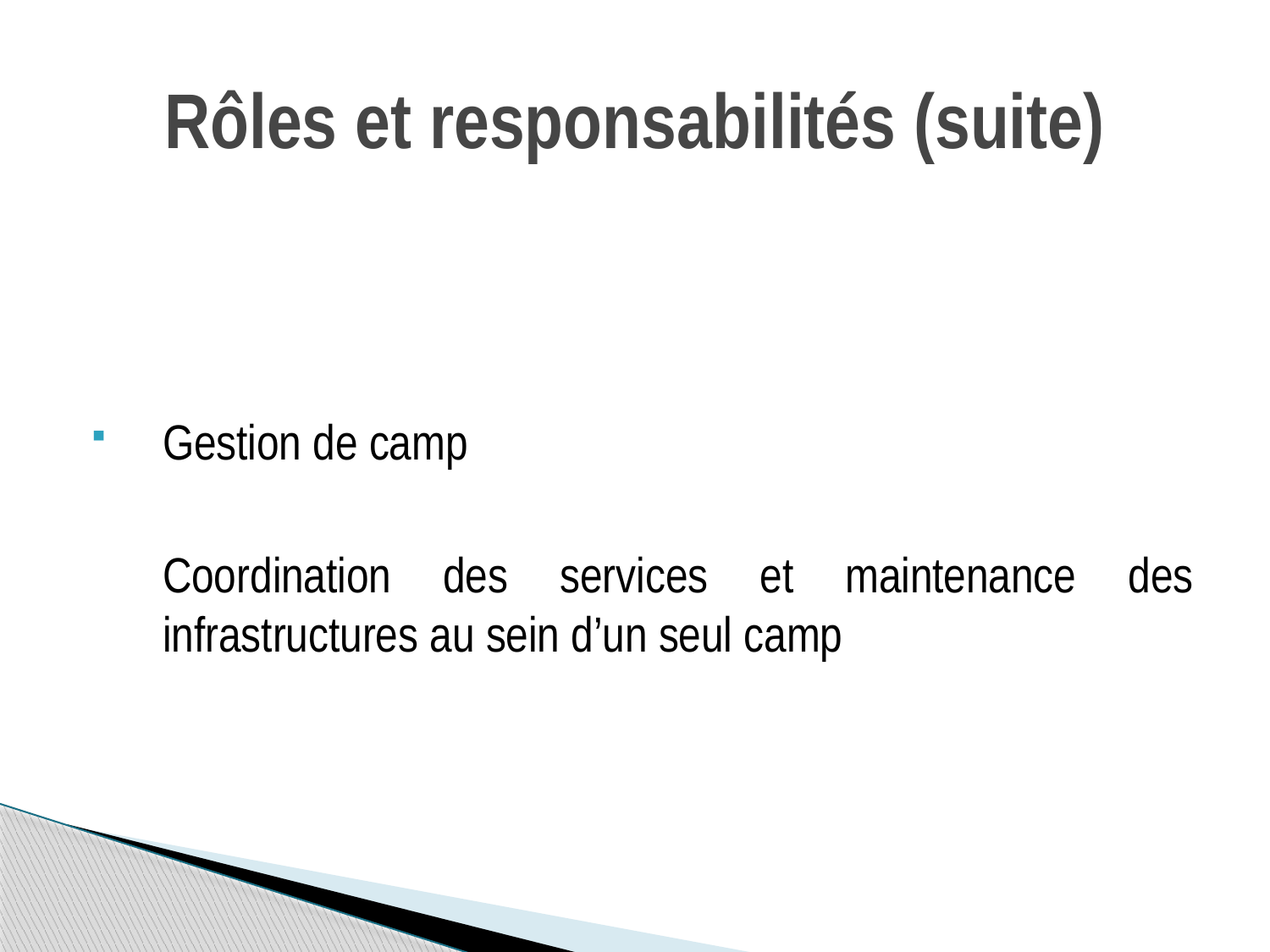

# Rôles et responsabilités (suite)

Gestion de camp

	Coordination des services et maintenance des infrastructures au sein d’un seul camp